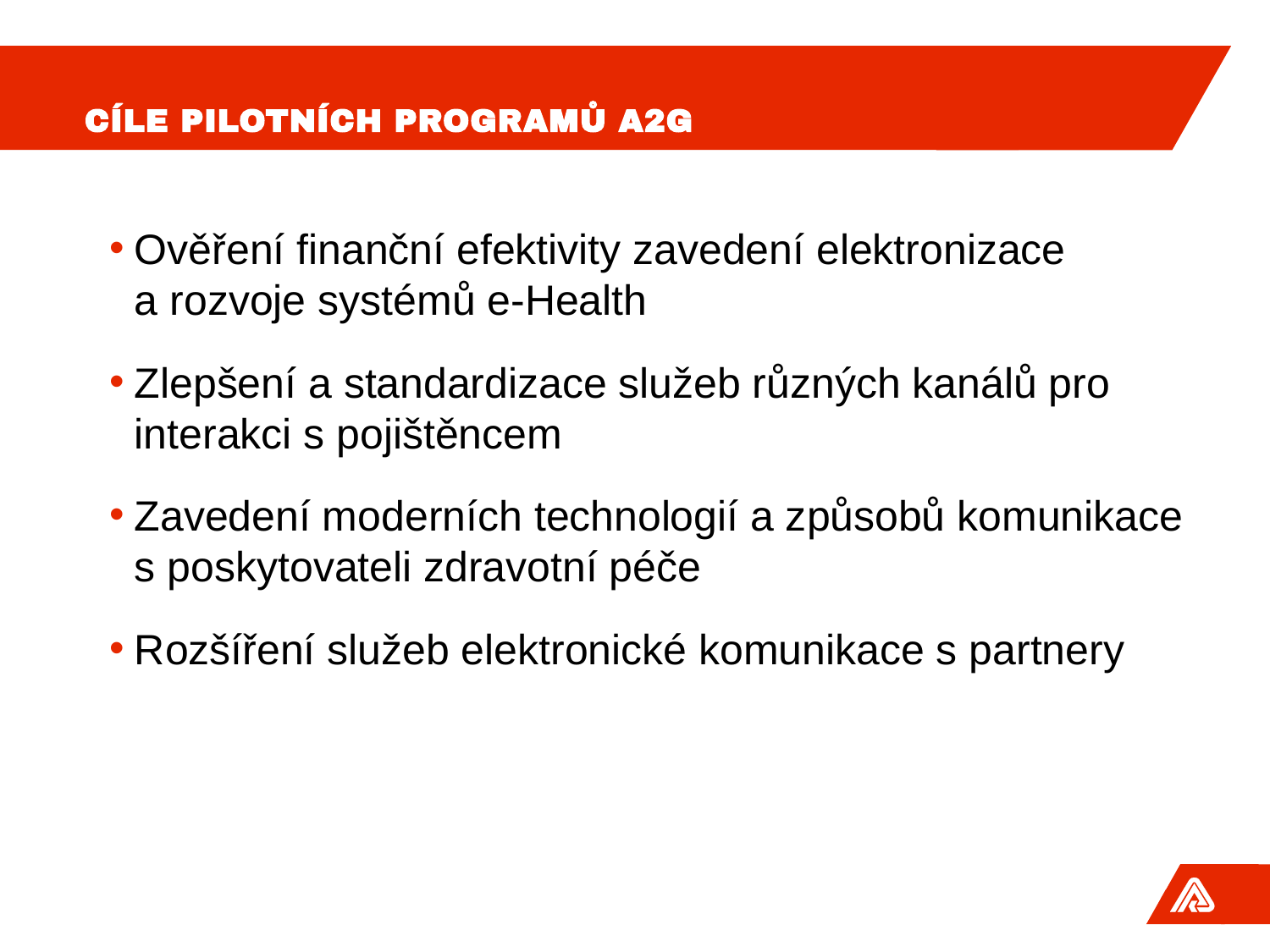

# Cíle pilotních programů A2G
Ověření finanční efektivity zavedení elektronizace         a rozvoje systémů e-Health
Zlepšení a standardizace služeb různých kanálů pro interakci s pojištěncem
Zavedení moderních technologií a způsobů komunikace s poskytovateli zdravotní péče
Rozšíření služeb elektronické komunikace s partnery